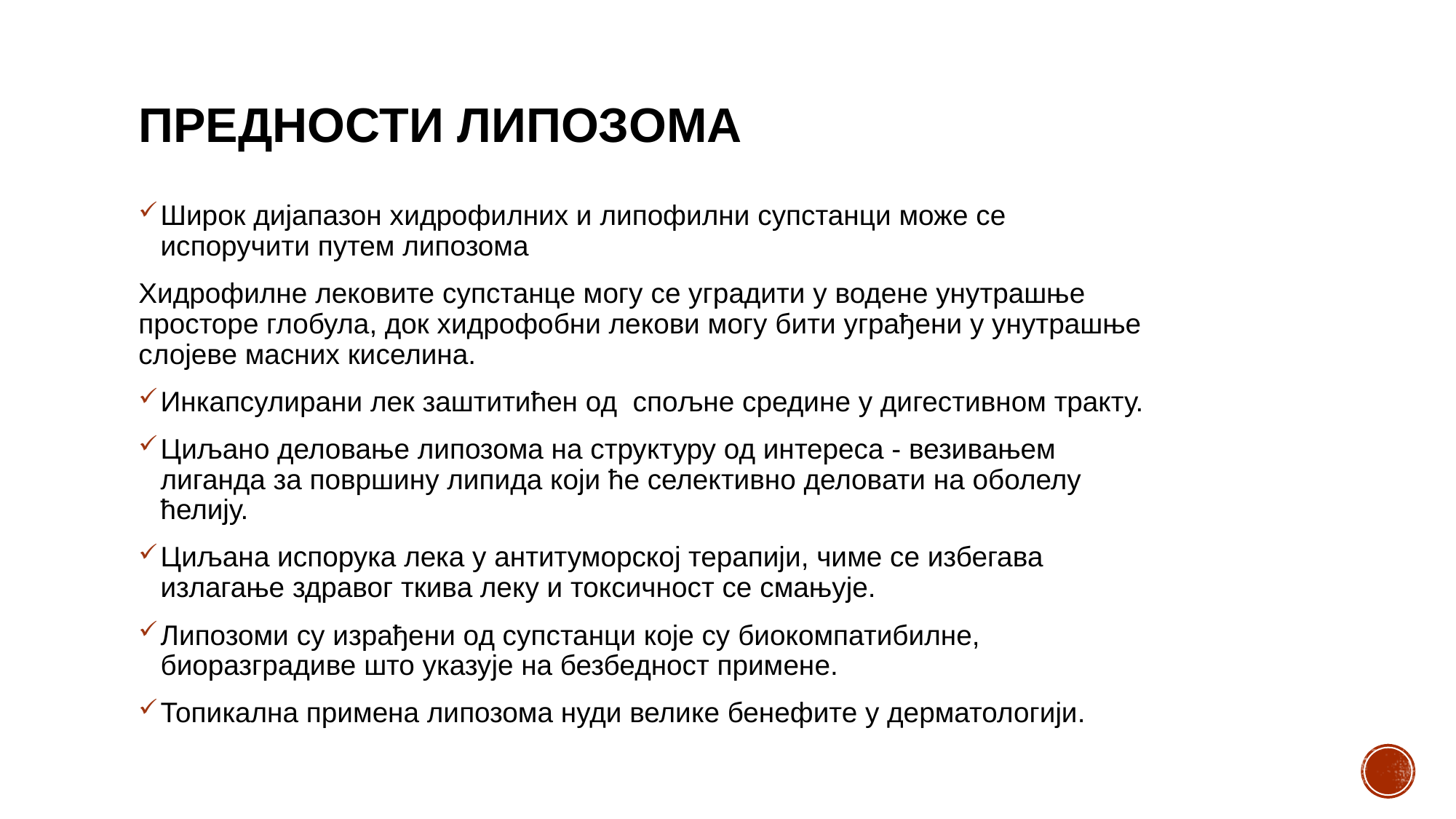

# предности липозома
Широк дијапазон хидрофилних и липофилни супстанци може се испоручити путем липозома
Хидрофилне лековите супстанце могу се уградити у водене унутрашње просторе глобула, док хидрофобни лекови могу бити уграђени у унутрашње слојеве масних киселина.
Инкапсулирани лек заштитићен од  спољне средине у дигестивном тракту.
Циљано деловање липозома на структуру од интереса - везивањем лиганда за површину липида који ће селективно деловати на оболелу ћелију.
Циљана испорука лека у антитуморској терапији, чиме се избегава излагање здравог ткива леку и токсичност се смањује.
Липозоми су израђени од супстанци које су биокомпатибилне, биоразградиве што указује на безбедност примене.
Топикална примена липозома нуди велике бенефите у дерматологији.